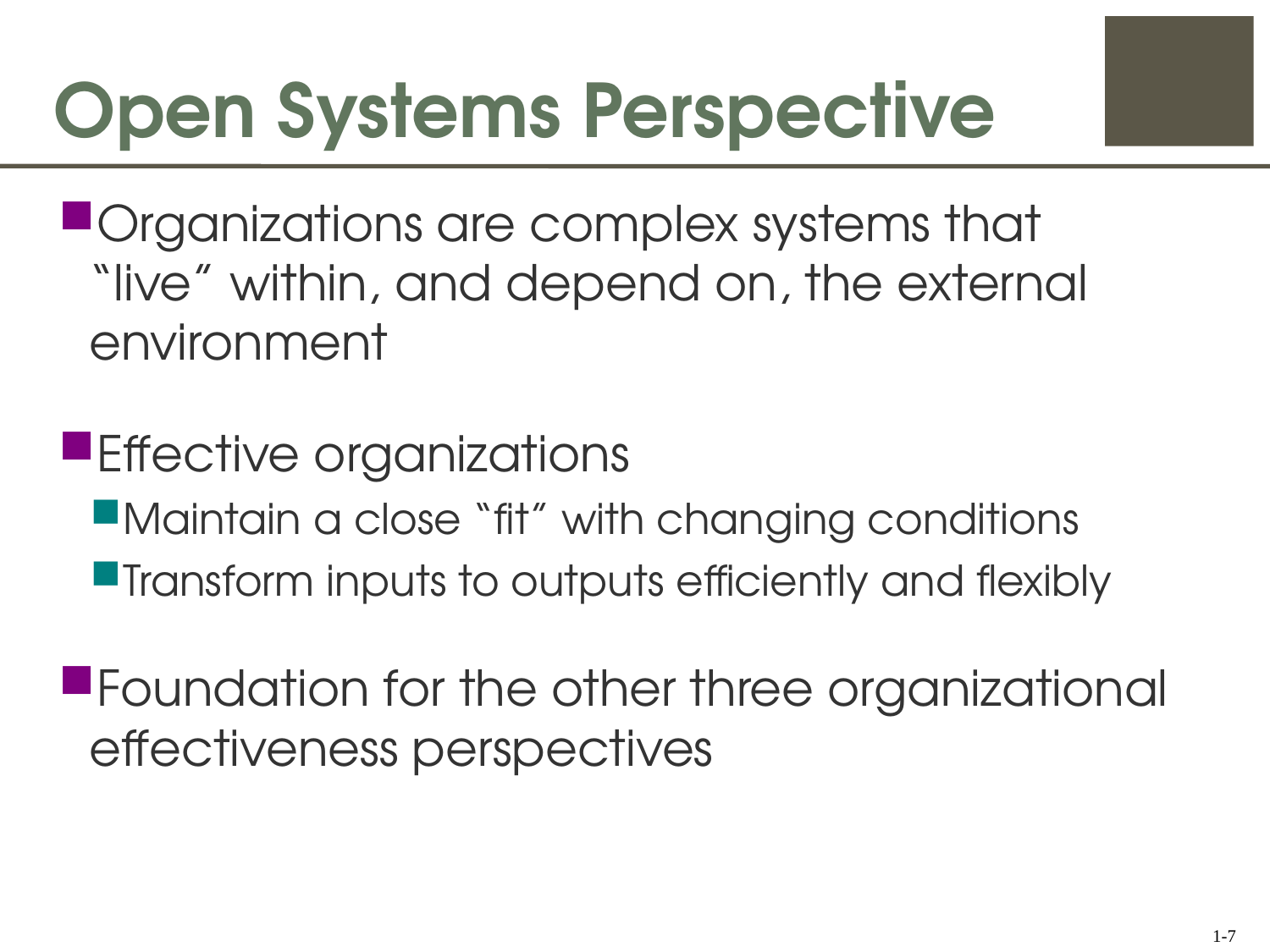

# Open Systems Perspective
Organizations are complex systems that “live” within, and depend on, the external environment
Effective organizations
Maintain a close “fit” with changing conditions
Transform inputs to outputs efficiently and flexibly
Foundation for the other three organizational effectiveness perspectives